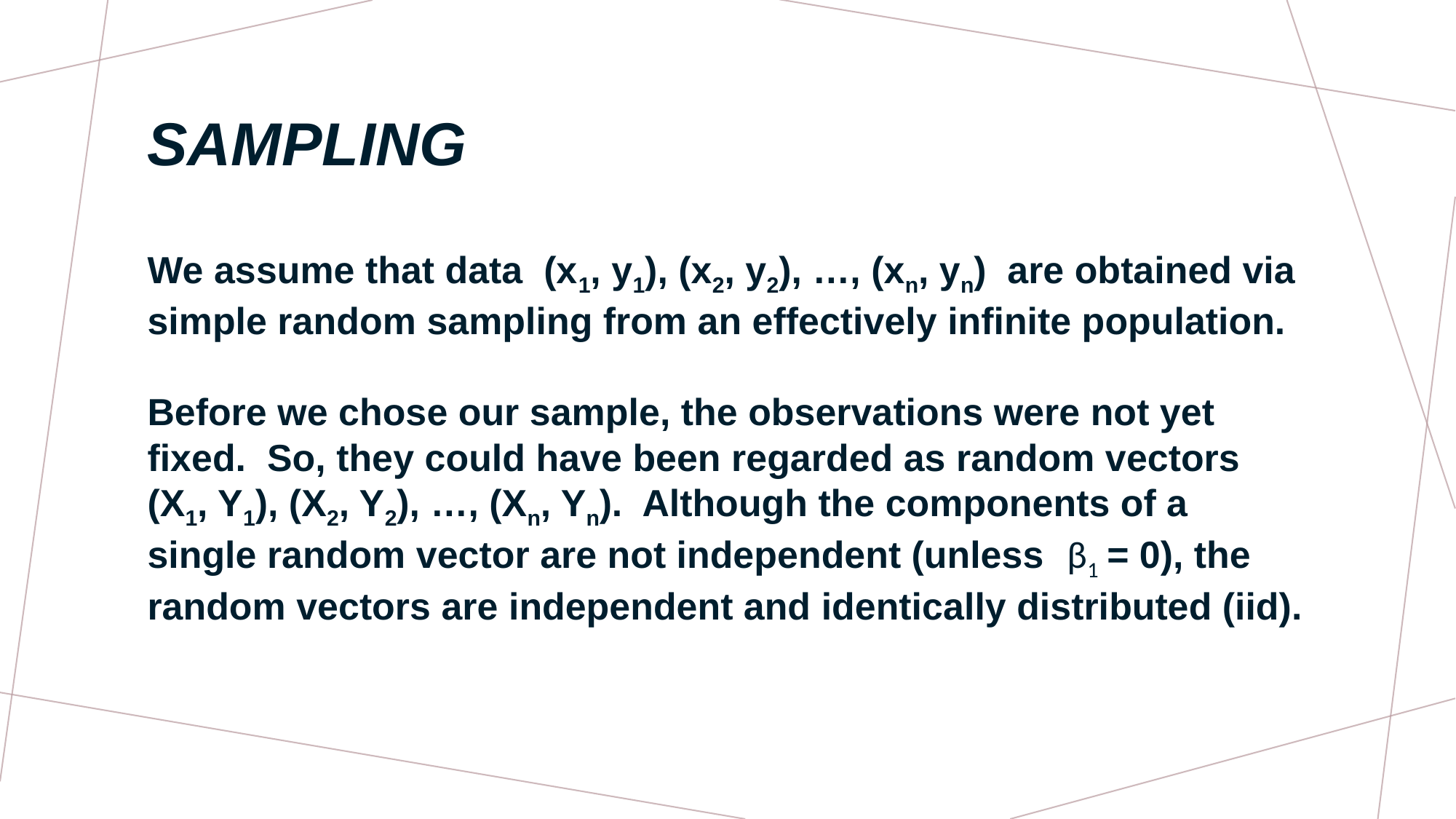

# SAMPLING
We assume that data  (x1, y1), (x2, y2), …, (xn, yn)  are obtained via simple random sampling from an effectively infinite population.

Before we chose our sample, the observations were not yet fixed.  So, they could have been regarded as random vectors  (X1, Y1), (X2, Y2), …, (Xn, Yn).  Although the components of a single random vector are not independent (unless  β1 = 0), the random vectors are independent and identically distributed (iid).